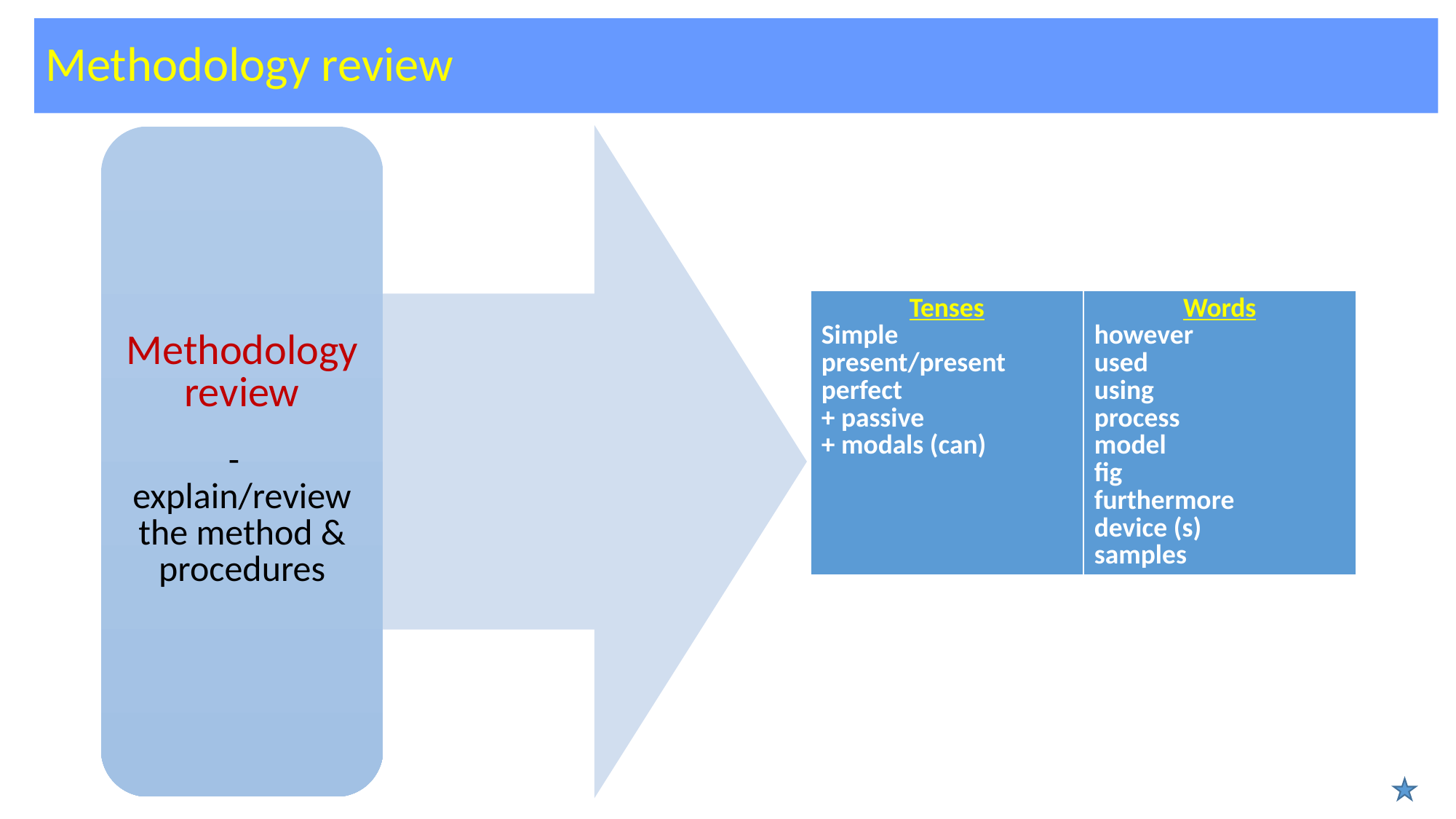

# Methodology review
Methodology review
-   explain/review the method & procedures
| Tenses Simple present/present perfect + passive + modals (can) | Words however used using process model fig furthermore device (s) samples |
| --- | --- |